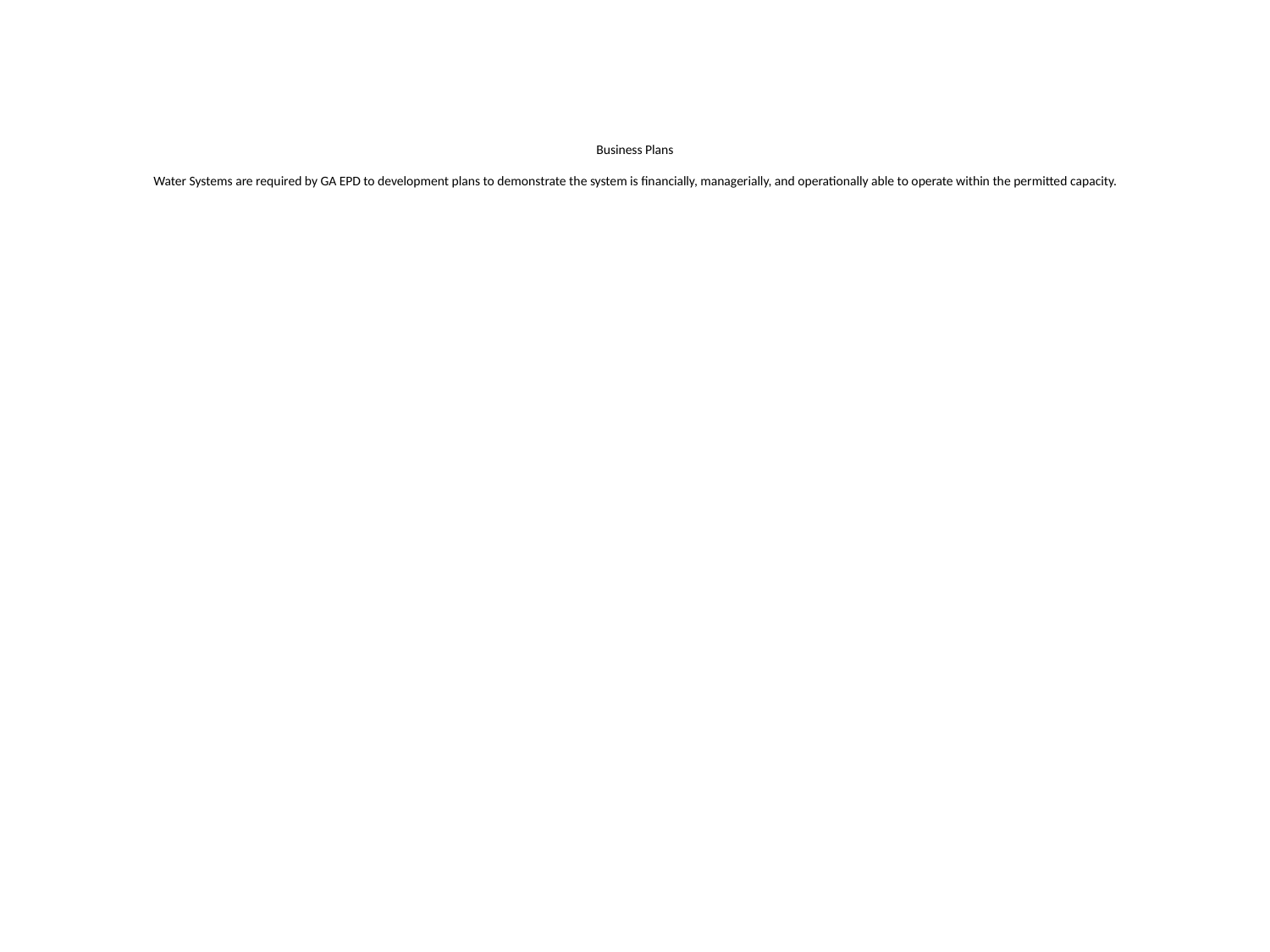

Business Plans
 Water Systems are required by GA EPD to development plans to demonstrate the system is financially, managerially, and operationally able to operate within the permitted capacity.